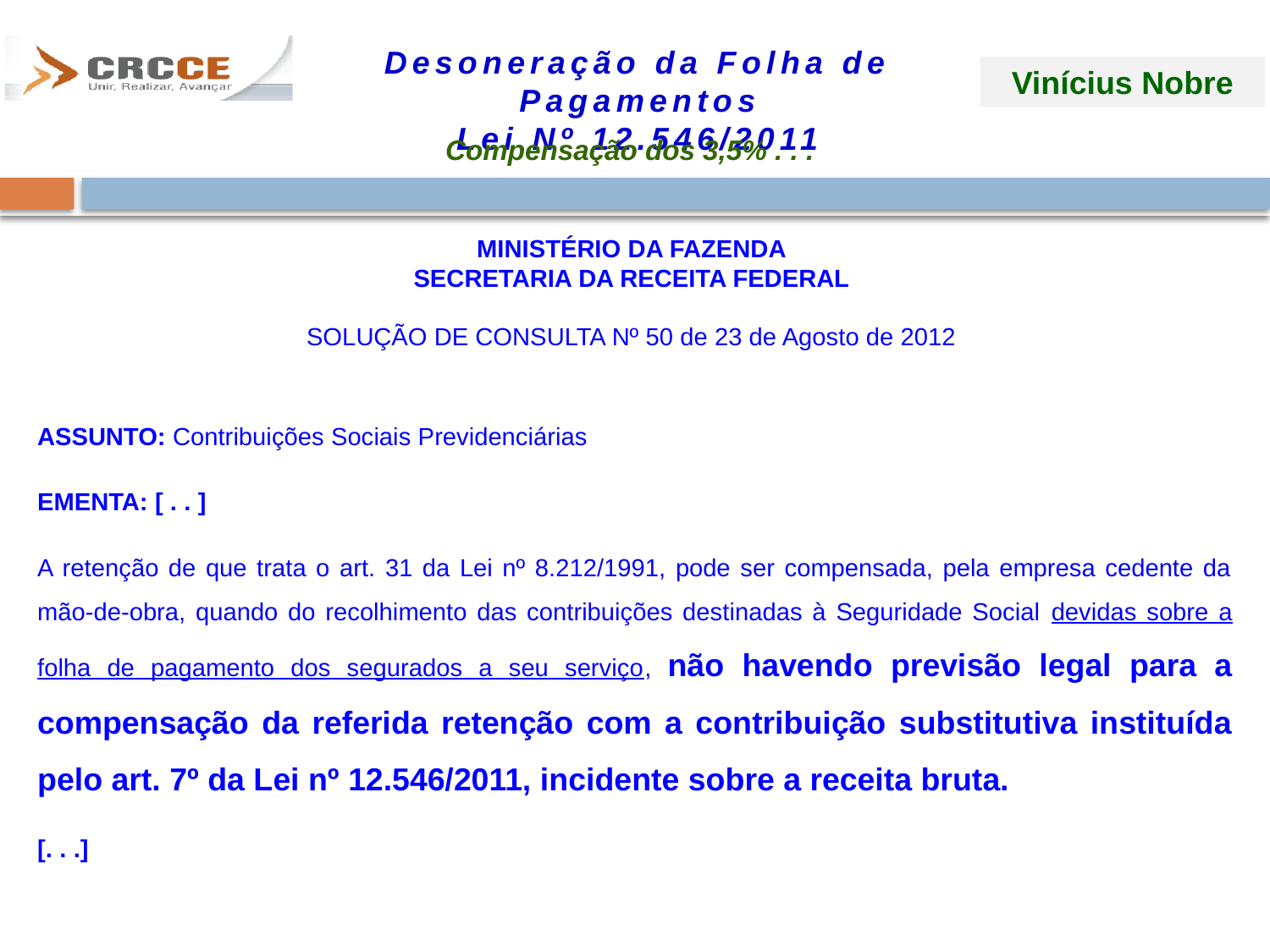

Compensação dos 3,5% . . .
MINISTÉRIO DA FAZENDA
SECRETARIA DA RECEITA FEDERAL
SOLUÇÃO DE CONSULTA Nº 50 de 23 de Agosto de 2012
ASSUNTO: Contribuições Sociais Previdenciárias
EMENTA: [ . . ]
A retenção de que trata o art. 31 da Lei nº 8.212/1991, pode ser compensada, pela empresa cedente da mão-de-obra, quando do recolhimento das contribuições destinadas à Seguridade Social devidas sobre a folha de pagamento dos segurados a seu serviço, não havendo previsão legal para a compensação da referida retenção com a contribuição substitutiva instituída pelo art. 7º da Lei nº 12.546/2011, incidente sobre a receita bruta.
[. . .]